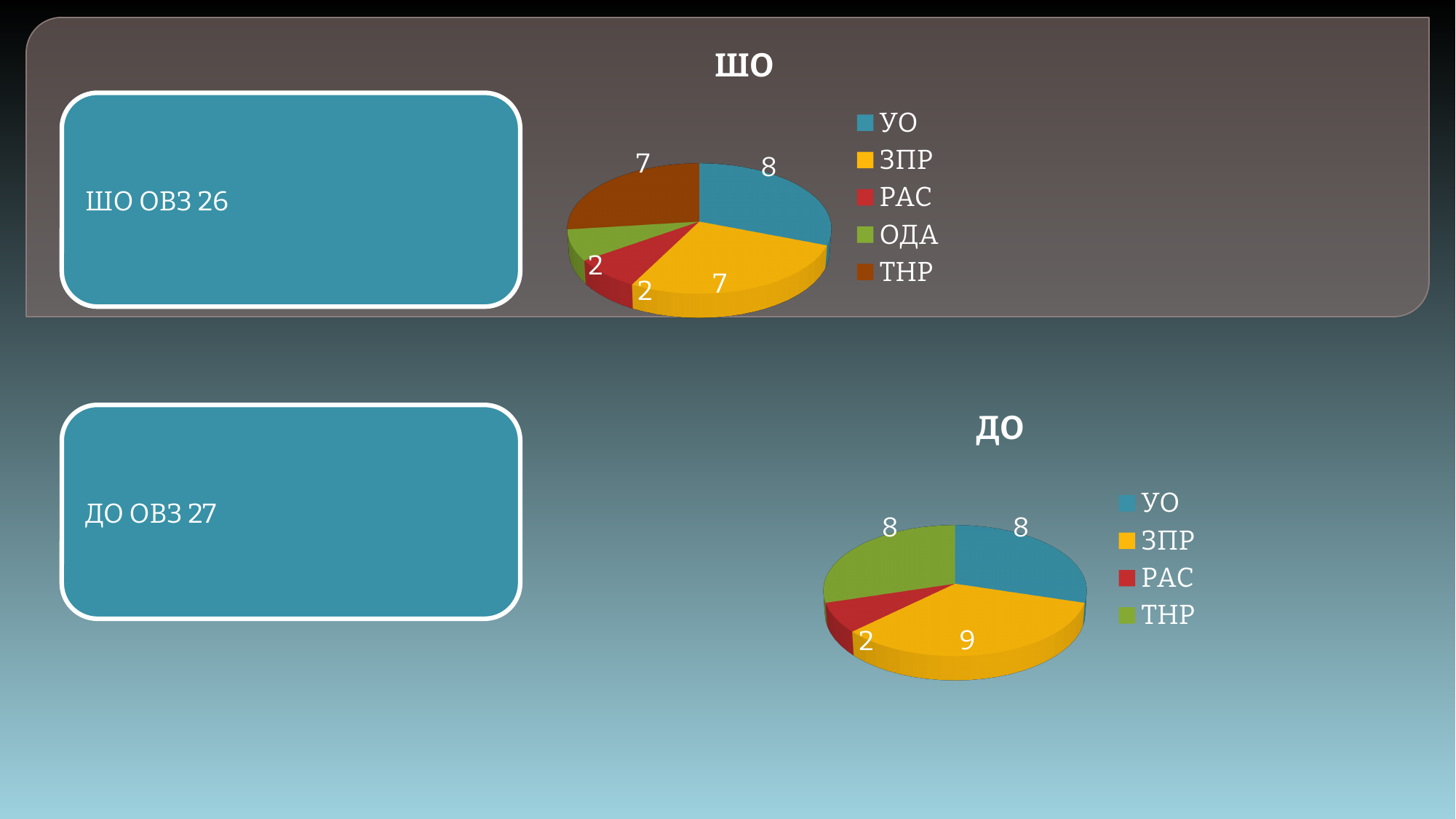

[unsupported chart]

ШО ОВЗ 26
ДО ОВЗ 27

[unsupported chart]